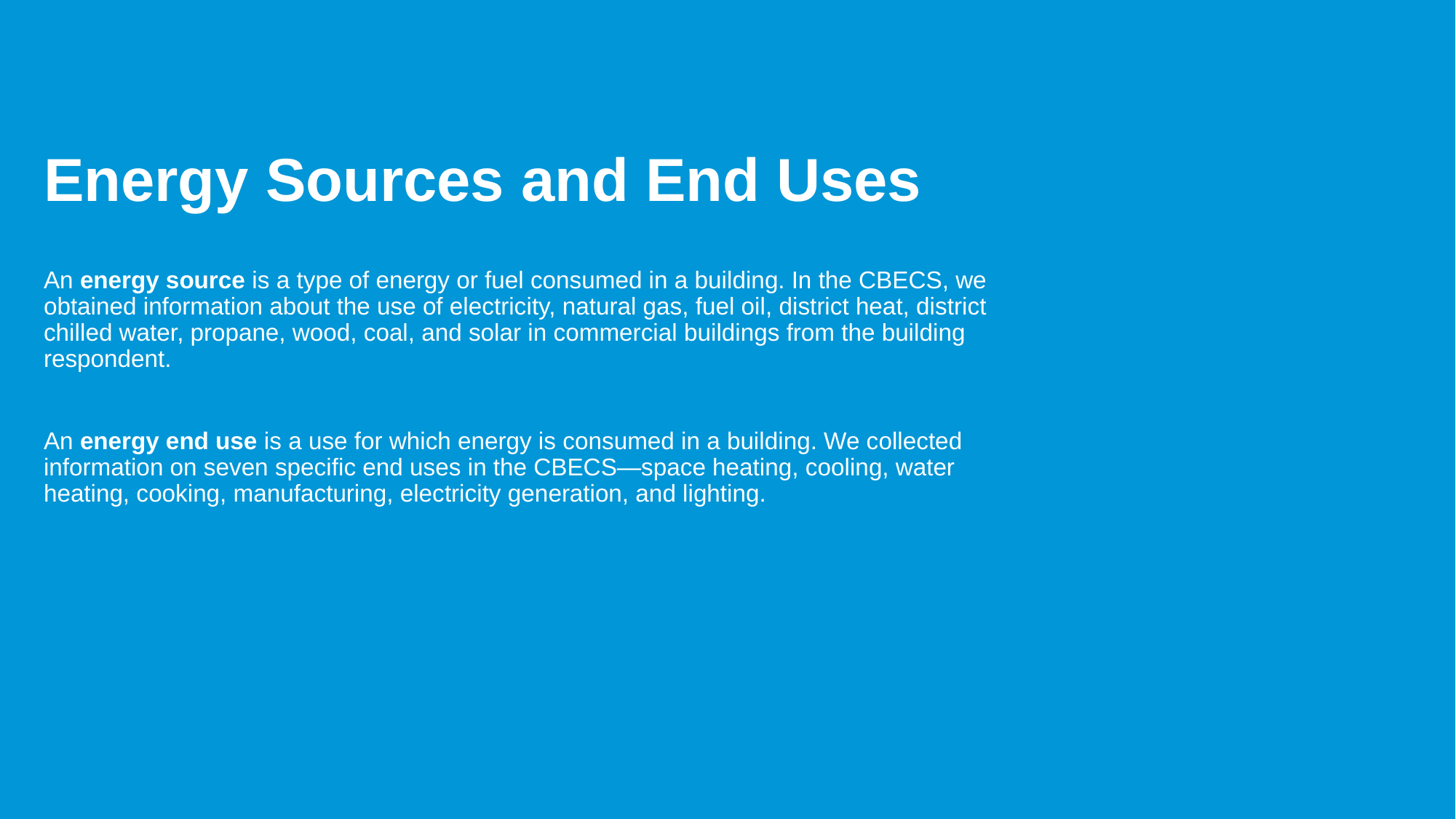

# Energy Sources and End Uses
An energy source is a type of energy or fuel consumed in a building. In the CBECS, we obtained information about the use of electricity, natural gas, fuel oil, district heat, district chilled water, propane, wood, coal, and solar in commercial buildings from the building respondent.

An energy end use is a use for which energy is consumed in a building. We collected information on seven specific end uses in the CBECS—space heating, cooling, water heating, cooking, manufacturing, electricity generation, and lighting.